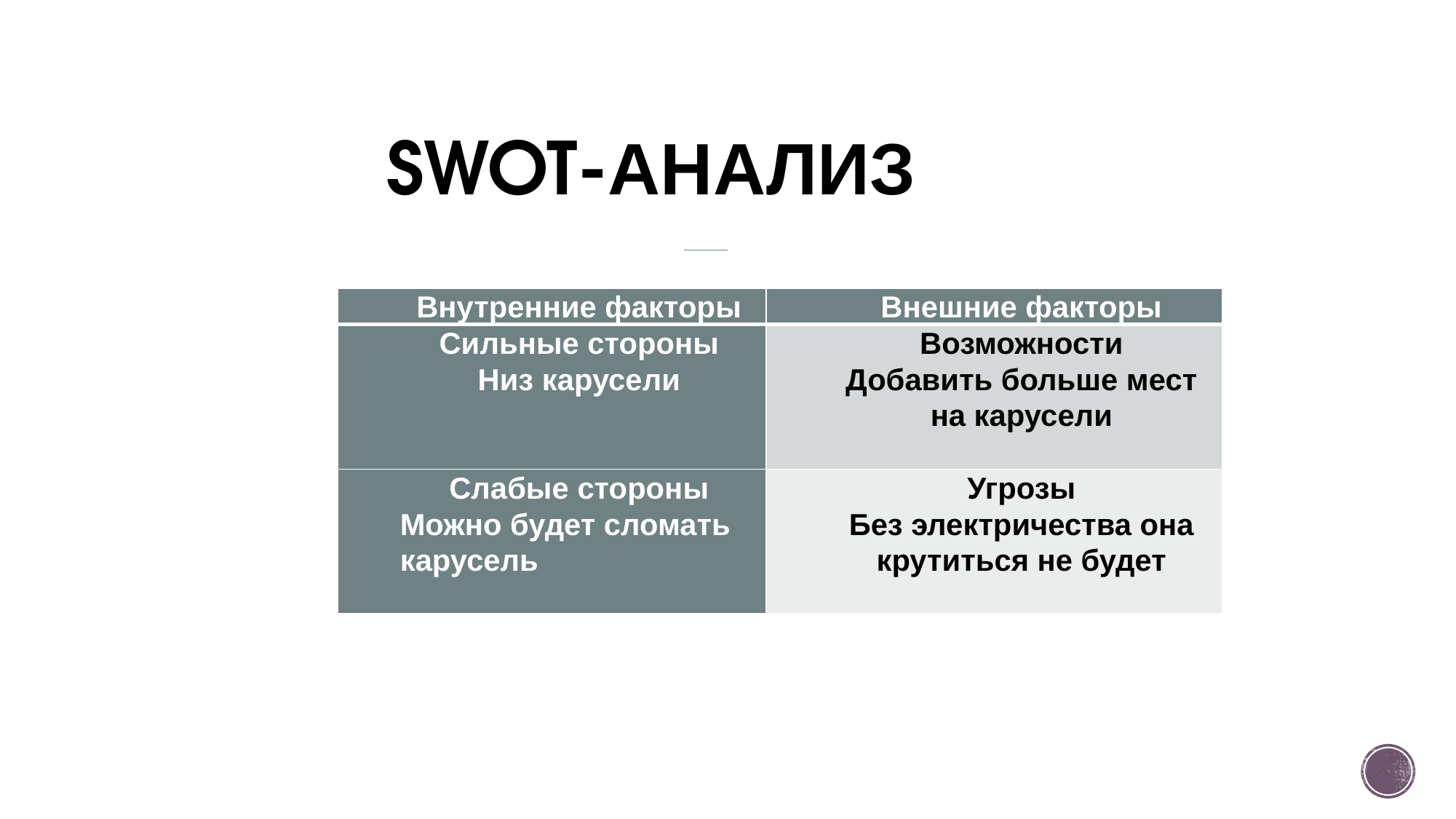

# SWOT-АНАЛИЗ
| Внутренние факторы | Внешние факторы |
| --- | --- |
| Сильные стороны Низ карусели | Возможности Добавить больше мест на карусели |
| Слабые стороны Можно будет сломать карусель | Угрозы Без электричества она крутиться не будет |